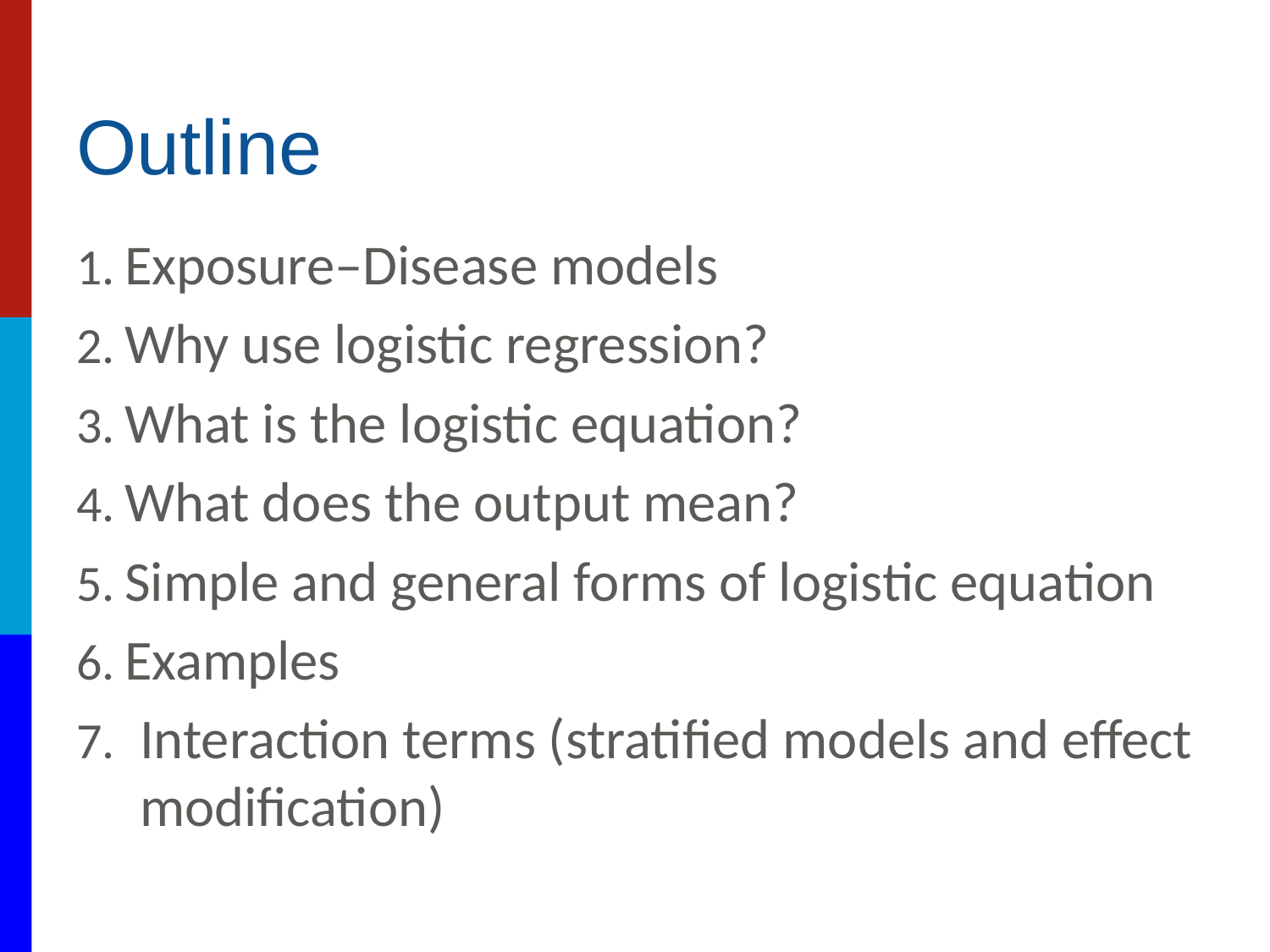

# Outline
Exposure–Disease models
Why use logistic regression?
What is the logistic equation?
What does the output mean?
Simple and general forms of logistic equation
Examples
Interaction terms (stratified models and effect modification)